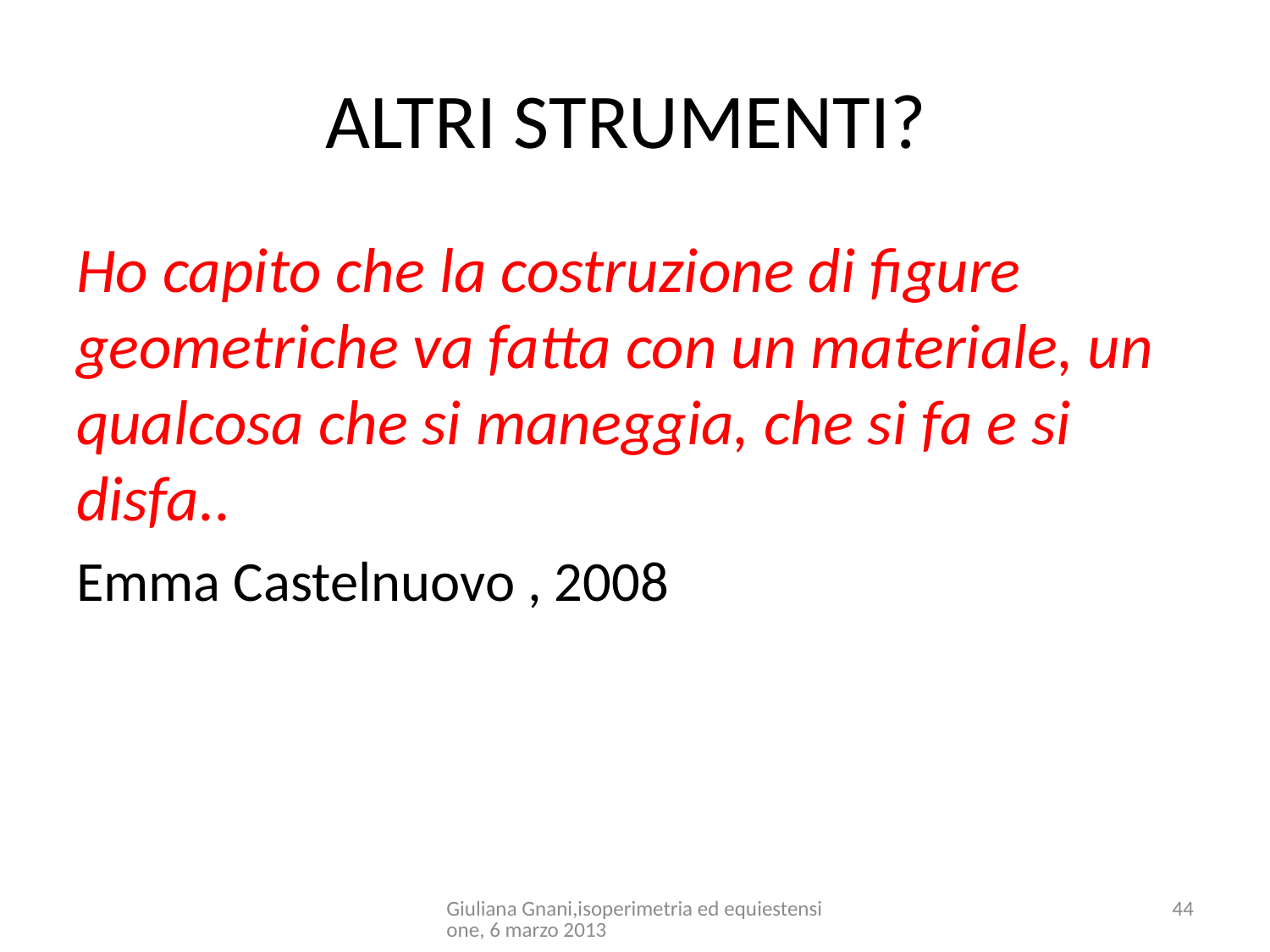

# ALTRI STRUMENTI?
Ho capito che la costruzione di figure geometriche va fatta con un materiale, un qualcosa che si maneggia, che si fa e si disfa..
Emma Castelnuovo , 2008

Giuliana Gnani,isoperimetria ed equiestensione, 6 marzo 2013
44